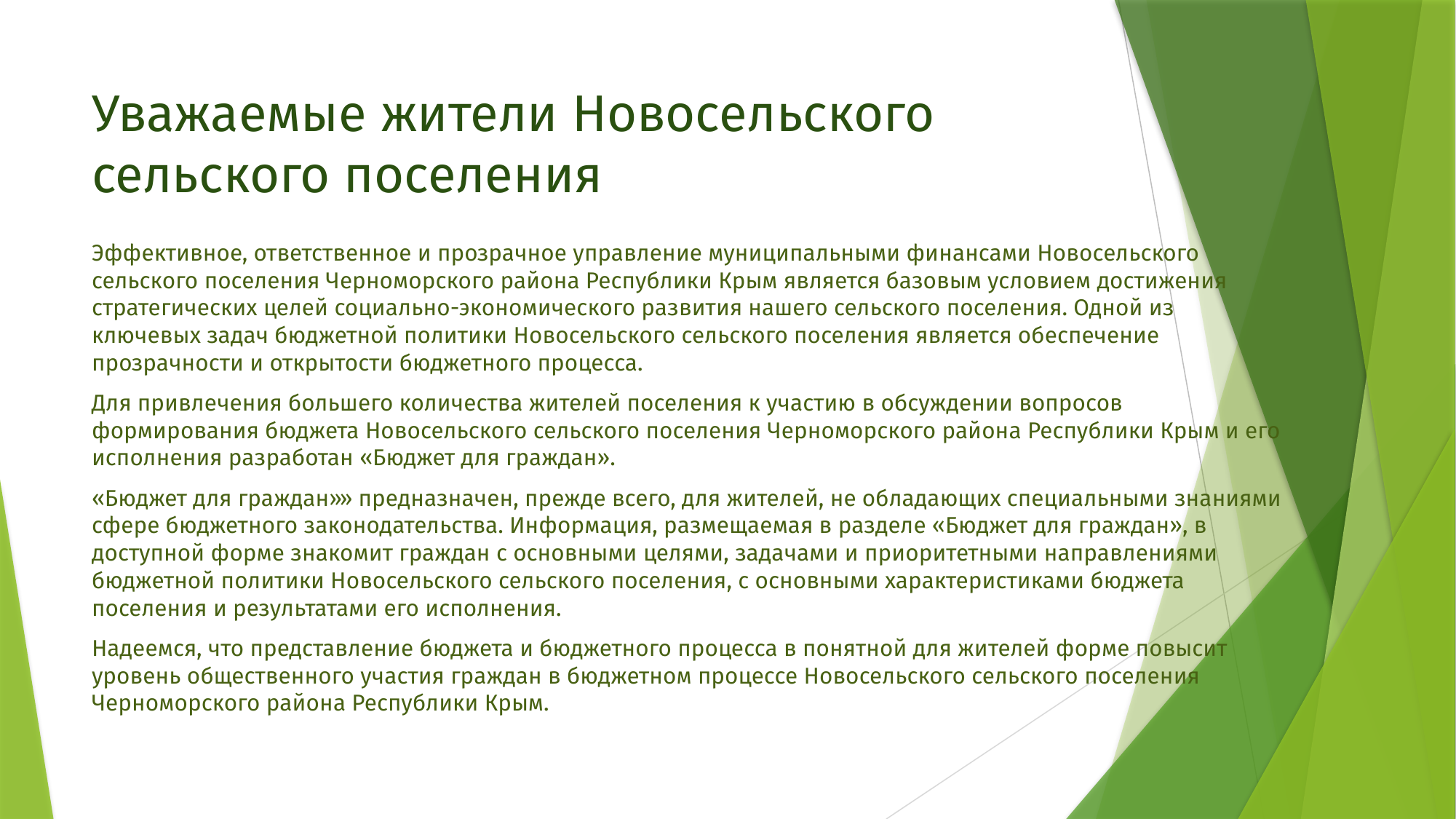

# Уважаемые жители Новосельского сельского поселения
Эффективное, ответственное и прозрачное управление муниципальными финансами Новосельского сельского поселения Черноморского района Республики Крым является базовым условием достижения стратегических целей социально-экономического развития нашего сельского поселения. Одной из ключевых задач бюджетной политики Новосельского сельского поселения является обеспечение прозрачности и открытости бюджетного процесса.
Для привлечения большего количества жителей поселения к участию в обсуждении вопросов формирования бюджета Новосельского сельского поселения Черноморского района Республики Крым и его исполнения разработан «Бюджет для граждан».
«Бюджет для граждан»» предназначен, прежде всего, для жителей, не обладающих специальными знаниями сфере бюджетного законодательства. Информация, размещаемая в разделе «Бюджет для граждан», в доступной форме знакомит граждан с основными целями, задачами и приоритетными направлениями бюджетной политики Новосельского сельского поселения, с основными характеристиками бюджета поселения и результатами его исполнения.
Надеемся, что представление бюджета и бюджетного процесса в понятной для жителей форме повысит уровень общественного участия граждан в бюджетном процессе Новосельского сельского поселения Черноморского района Республики Крым.